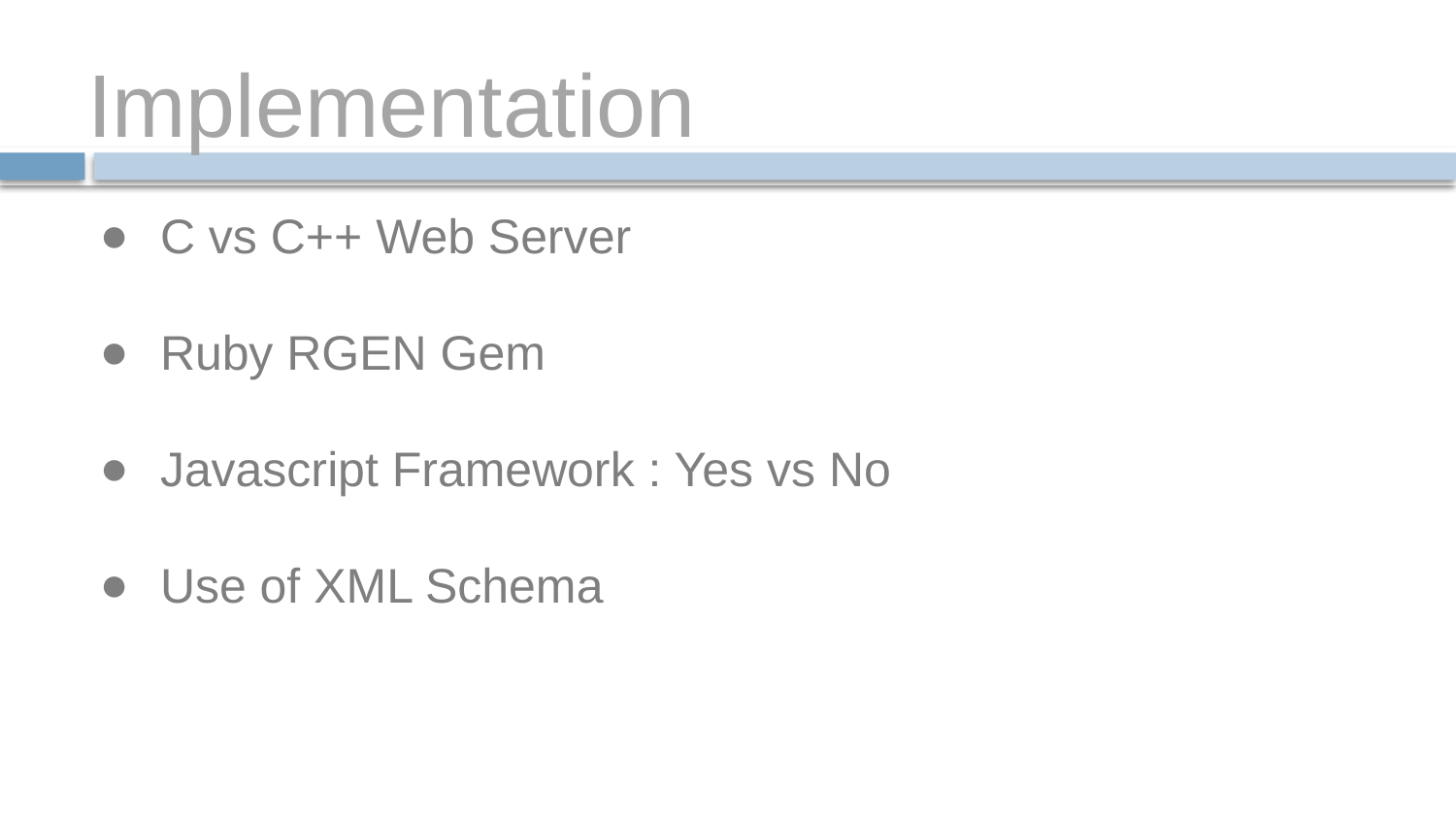

# Implementation
C vs C++ Web Server

Ruby RGEN Gem

Javascript Framework : Yes vs No

Use of XML Schema